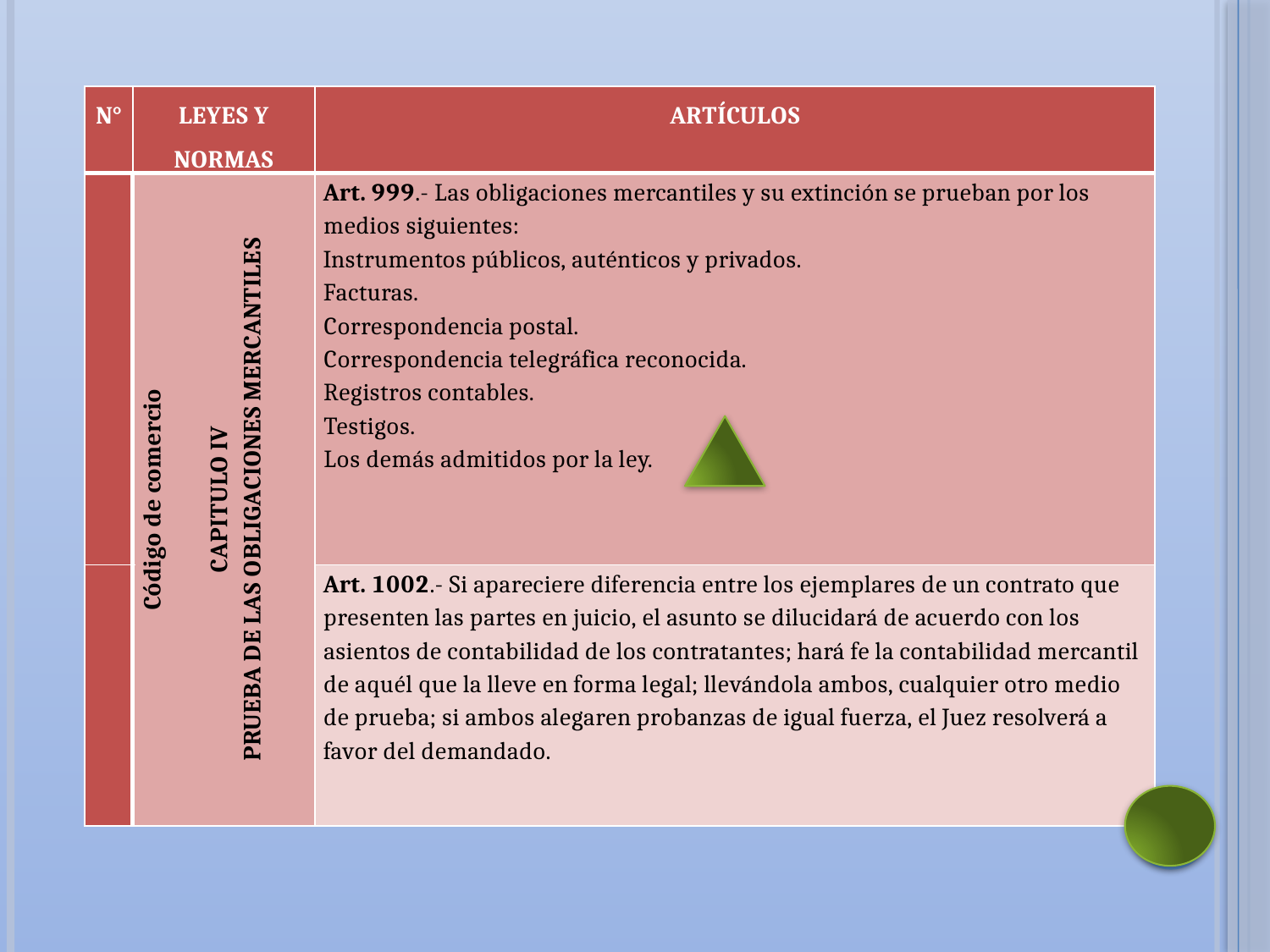

| N° | LEYES Y NORMAS | ARTÍCULOS |
| --- | --- | --- |
|  | Código de comercio CAPITULO IV PRUEBA DE LAS OBLIGACIONES MERCANTILES | Art. 999.- Las obligaciones mercantiles y su extinción se prueban por los medios siguientes: Instrumentos públicos, auténticos y privados. Facturas. Correspondencia postal. Correspondencia telegráfica reconocida. Registros contables. Testigos. Los demás admitidos por la ley. |
|  |  | Art. 1002.- Si apareciere diferencia entre los ejemplares de un contrato que presenten las partes en juicio, el asunto se dilucidará de acuerdo con los asientos de contabilidad de los contratantes; hará fe la contabilidad mercantil de aquél que la lleve en forma legal; llevándola ambos, cualquier otro medio de prueba; si ambos alegaren probanzas de igual fuerza, el Juez resolverá a favor del demandado. |